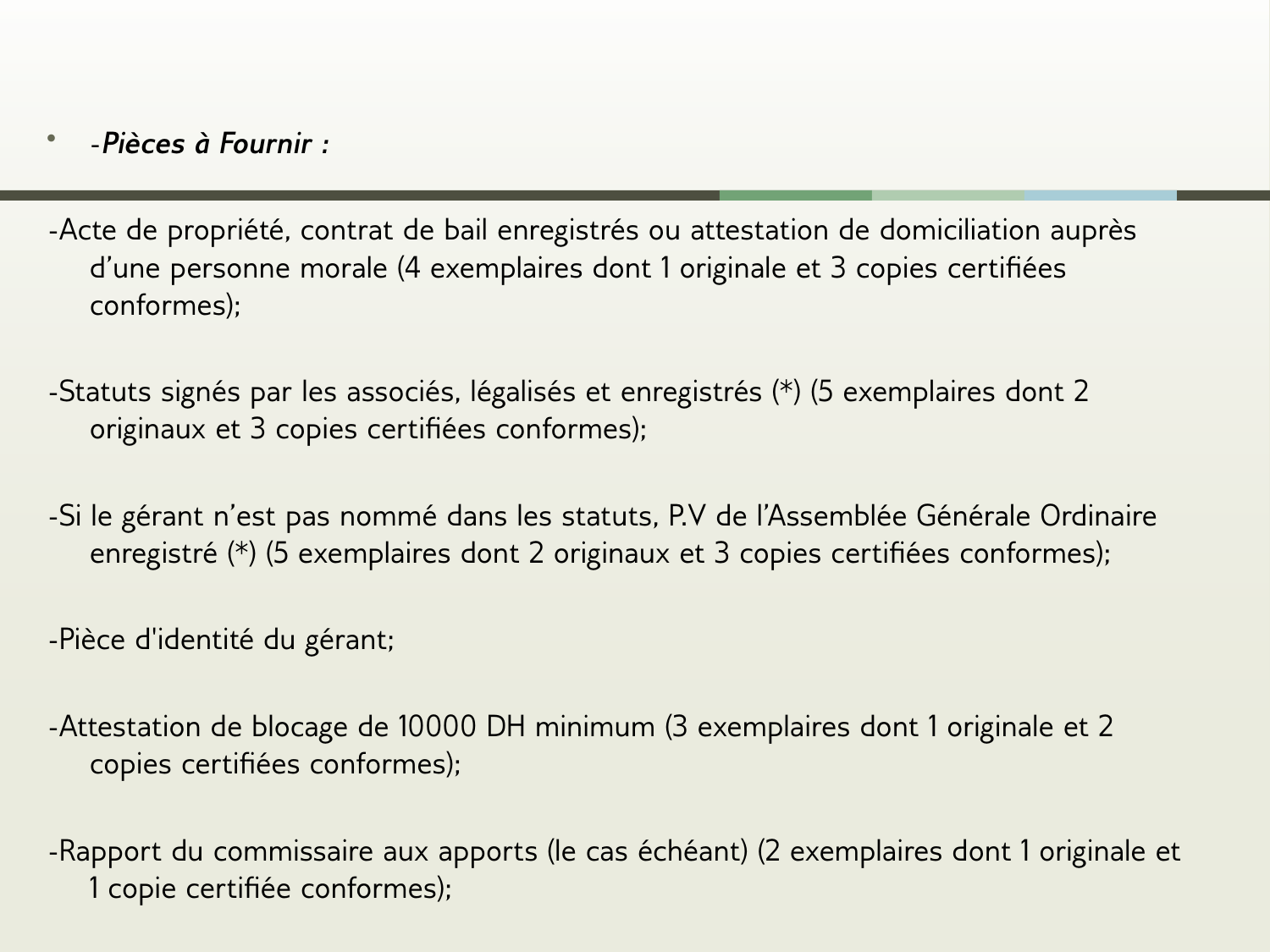

-Pièces à Fournir :

-Acte de propriété, contrat de bail enregistrés ou attestation de domiciliation auprès d’une personne morale (4 exemplaires dont 1 originale et 3 copies certifiées conformes);

-Statuts signés par les associés, légalisés et enregistrés (*) (5 exemplaires dont 2 originaux et 3 copies certifiées conformes);

-Si le gérant n’est pas nommé dans les statuts, P.V de l’Assemblée Générale Ordinaire enregistré (*) (5 exemplaires dont 2 originaux et 3 copies certifiées conformes);

-Pièce d'identité du gérant;

-Attestation de blocage de 10000 DH minimum (3 exemplaires dont 1 originale et 2 copies certifiées conformes);

-Rapport du commissaire aux apports (le cas échéant) (2 exemplaires dont 1 originale et 1 copie certifiée conformes);